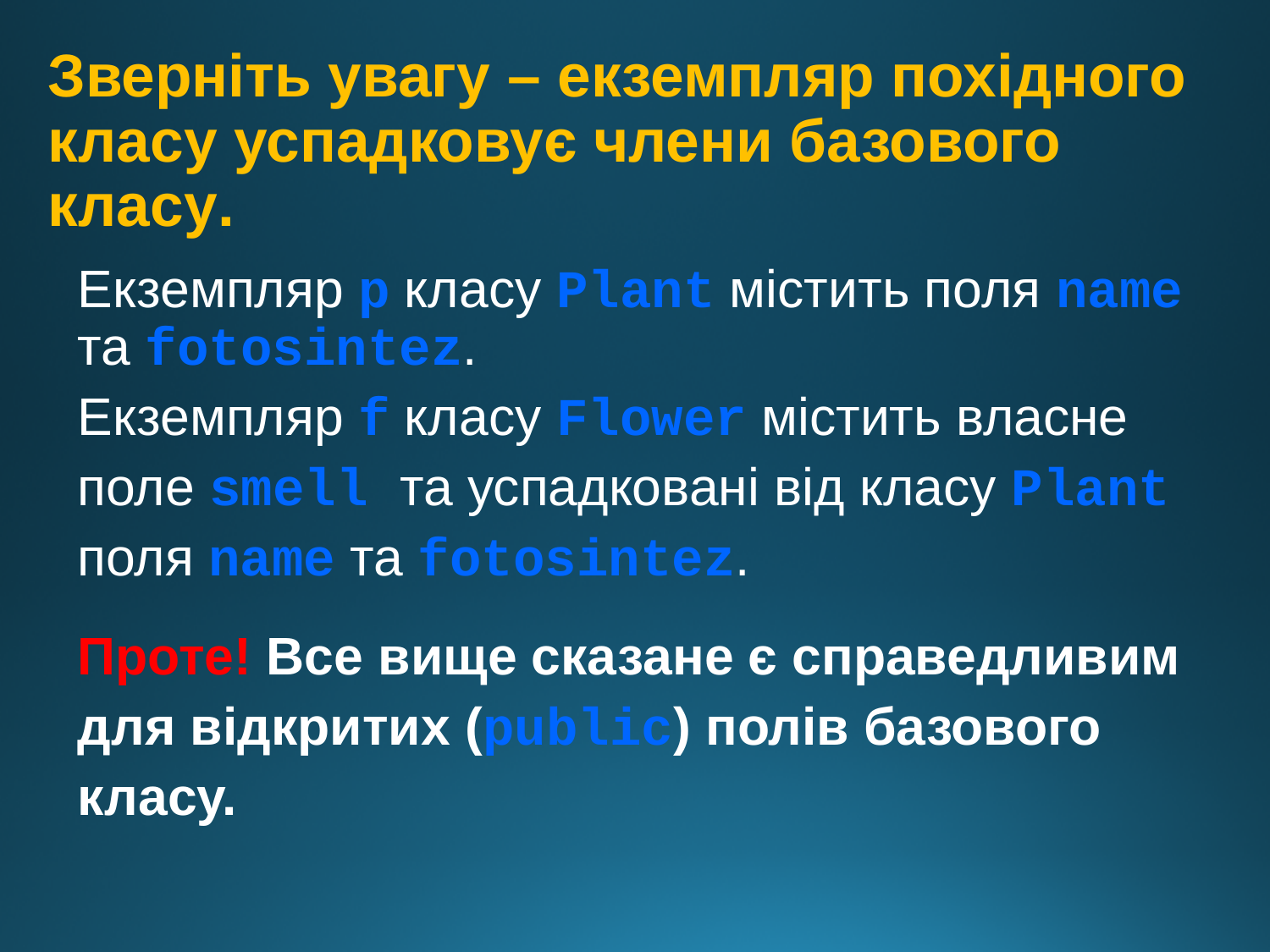

# Зверніть увагу – екземпляр похідного класу успадковує члени базового класу.
Екземпляр p класу Plant містить поля name та fotosintez.
Екземпляр f класу Flower містить власне
поле smell та успадковані від класу Plant
поля name та fotosintez.

Проте! Все вище сказане є справедливим
для відкритих (public) полів базового
класу.